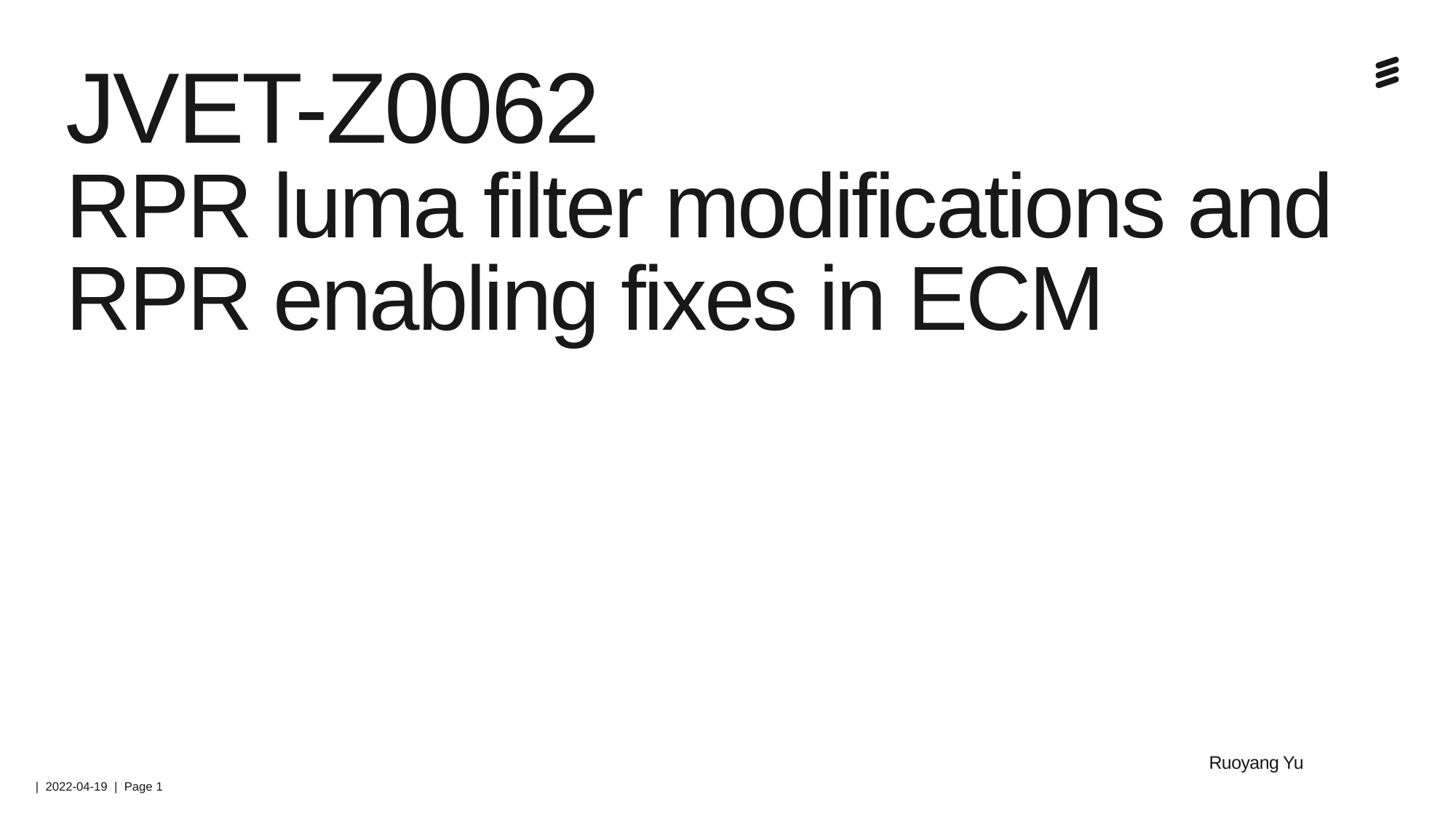

# JVET-Z0062 RPR luma filter modifications and RPR enabling fixes in ECM
Ruoyang Yu